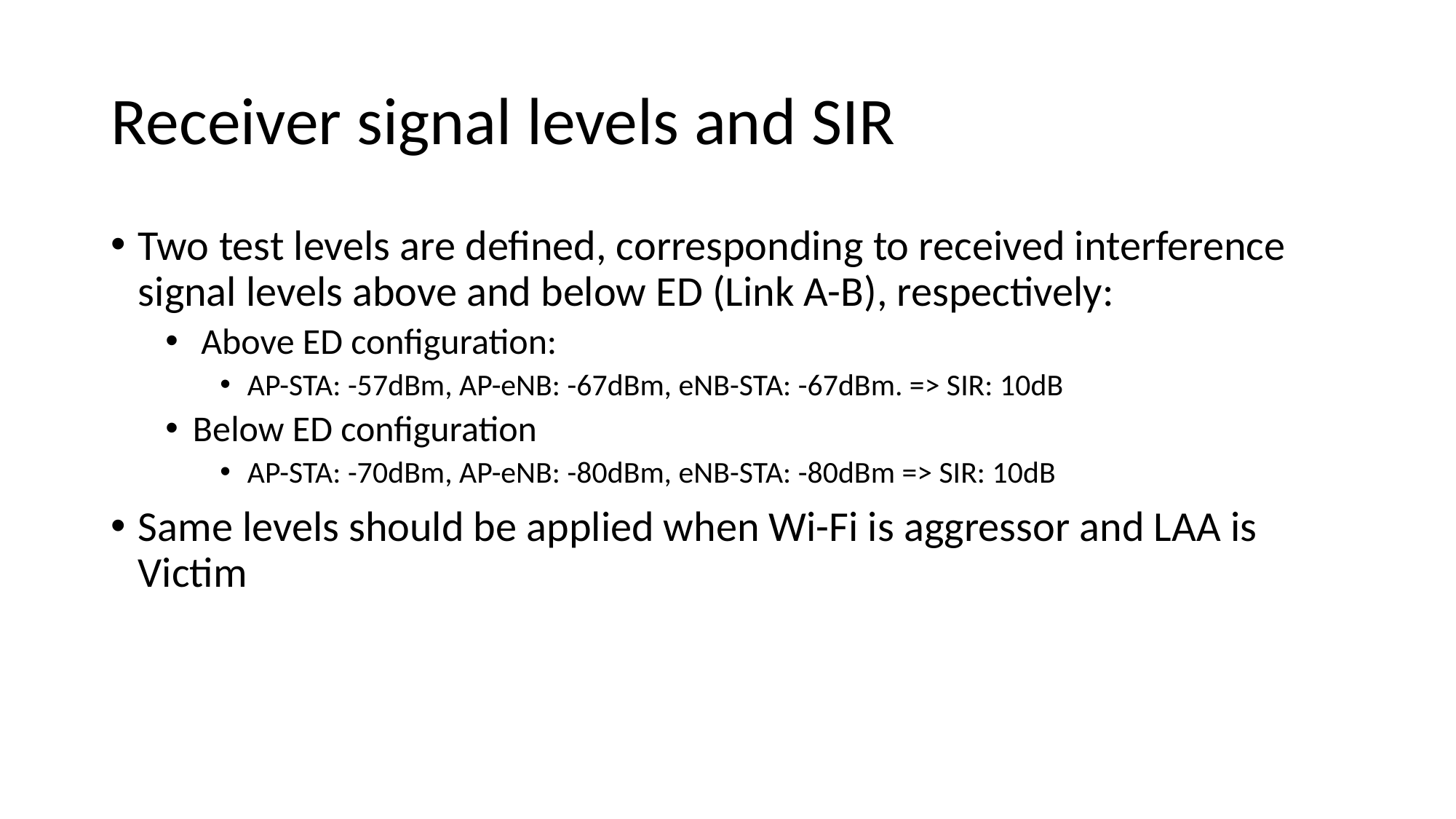

# Receiver signal levels and SIR
Two test levels are defined, corresponding to received interference signal levels above and below ED (Link A-B), respectively:
 Above ED configuration:
AP-STA: -57dBm, AP-eNB: -67dBm, eNB-STA: -67dBm. => SIR: 10dB
Below ED configuration
AP-STA: -70dBm, AP-eNB: -80dBm, eNB-STA: -80dBm => SIR: 10dB
Same levels should be applied when Wi-Fi is aggressor and LAA is Victim